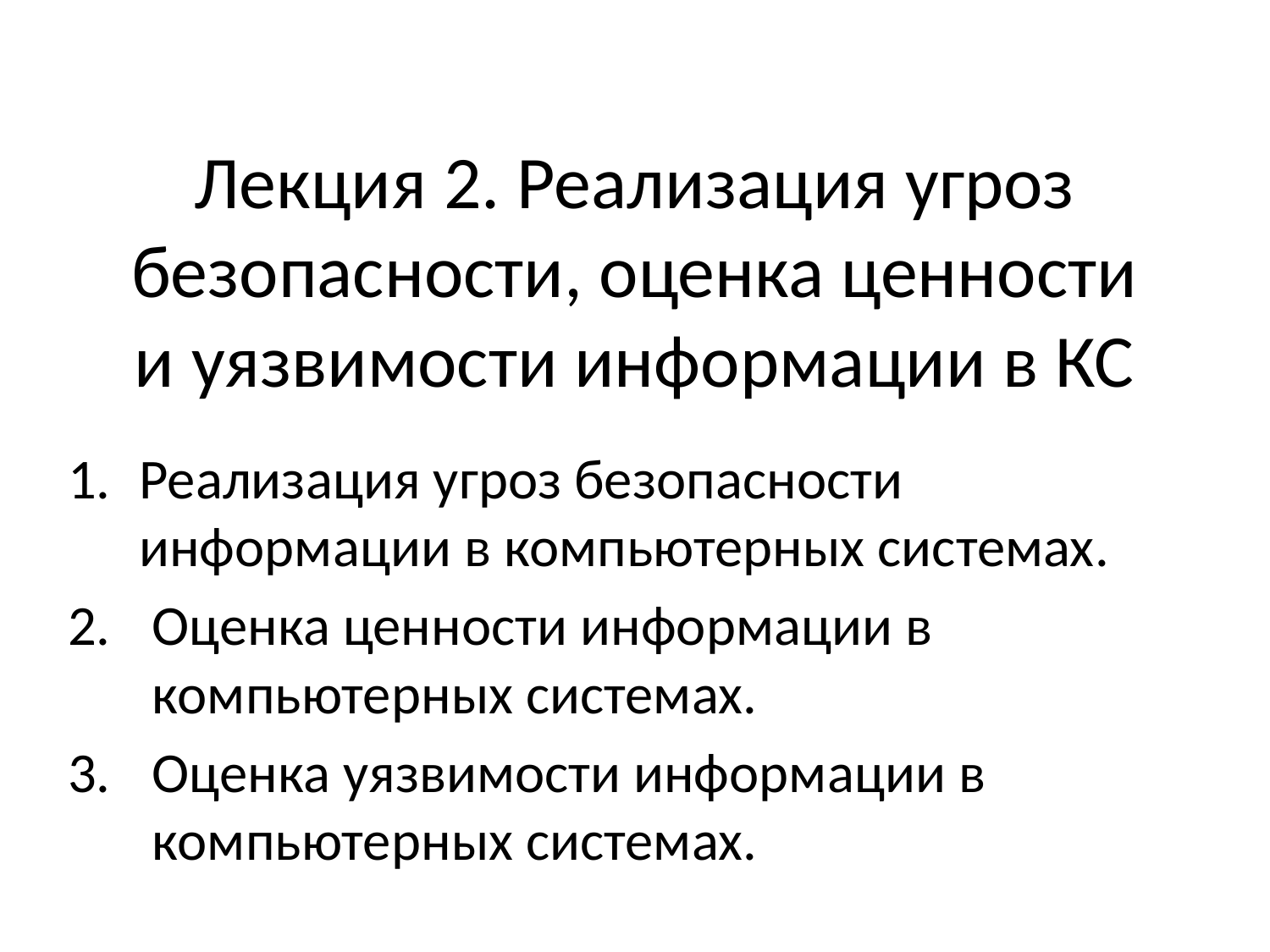

# Лекция 2. Реализация угроз безопасности, оценка ценности и уязвимости информации в КС
Реализация угроз безопасности информации в компьютерных системах.
Оценка ценности информации в компьютерных системах.
Оценка уязвимости информации в компьютерных системах.